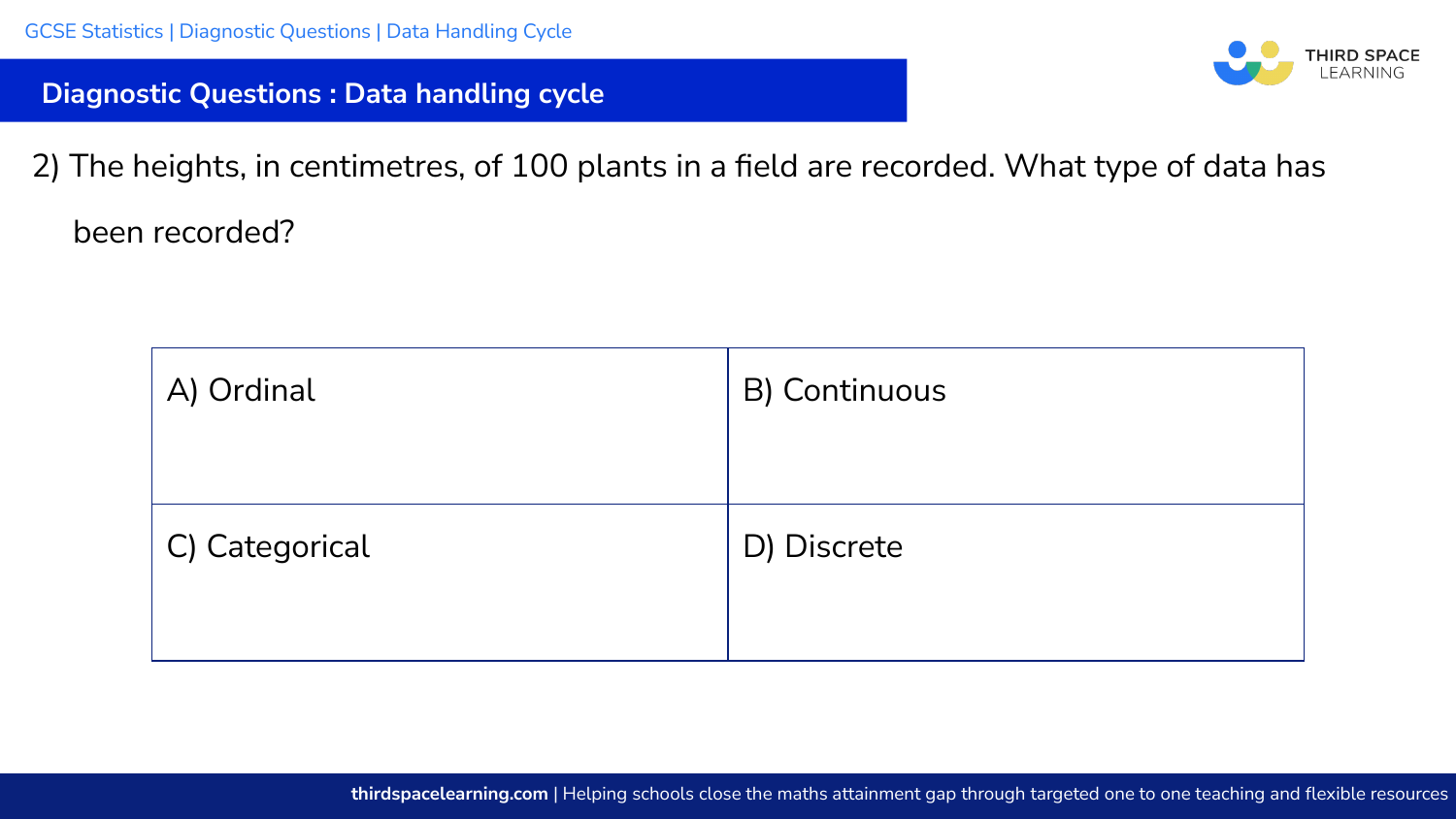

Diagnostic Questions : Data handling cycle
| 2) The heights, in centimetres, of 100 plants in a field are recorded. What type of data has been recorded? |
| --- |
| A) Ordinal | B) Continuous |
| --- | --- |
| C) Categorical | D) Discrete |